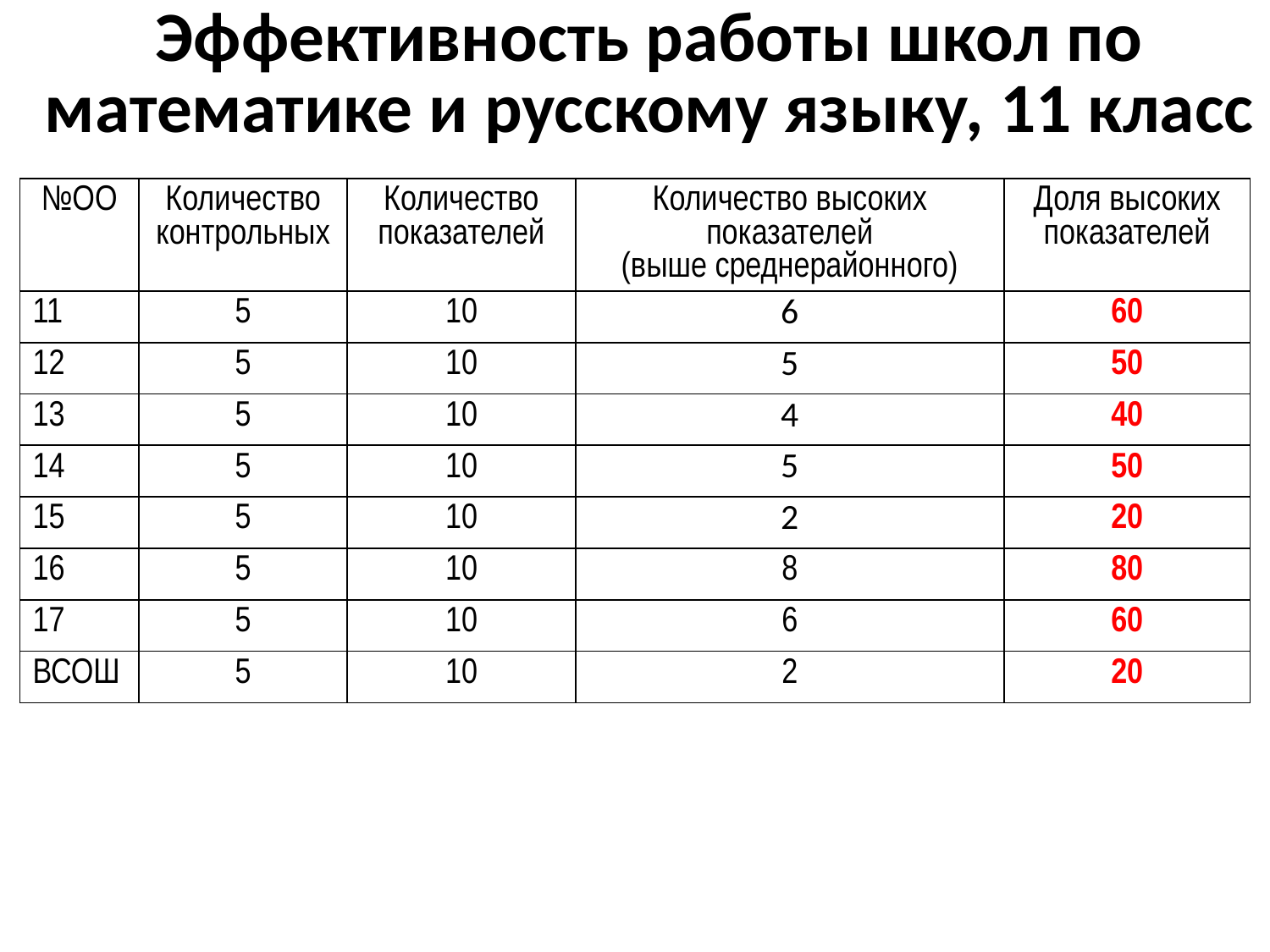

# Эффективность работы школ по математике и русскому языку, 11 класс
| №ОО | Количество контрольных | Количество показателей | Количество высоких показателей (выше среднерайонного) | Доля высоких показателей |
| --- | --- | --- | --- | --- |
| 11 | 5 | 10 | 6 | 60 |
| 12 | 5 | 10 | 5 | 50 |
| 13 | 5 | 10 | 4 | 40 |
| 14 | 5 | 10 | 5 | 50 |
| 15 | 5 | 10 | 2 | 20 |
| 16 | 5 | 10 | 8 | 80 |
| 17 | 5 | 10 | 6 | 60 |
| ВСОШ | 5 | 10 | 2 | 20 |